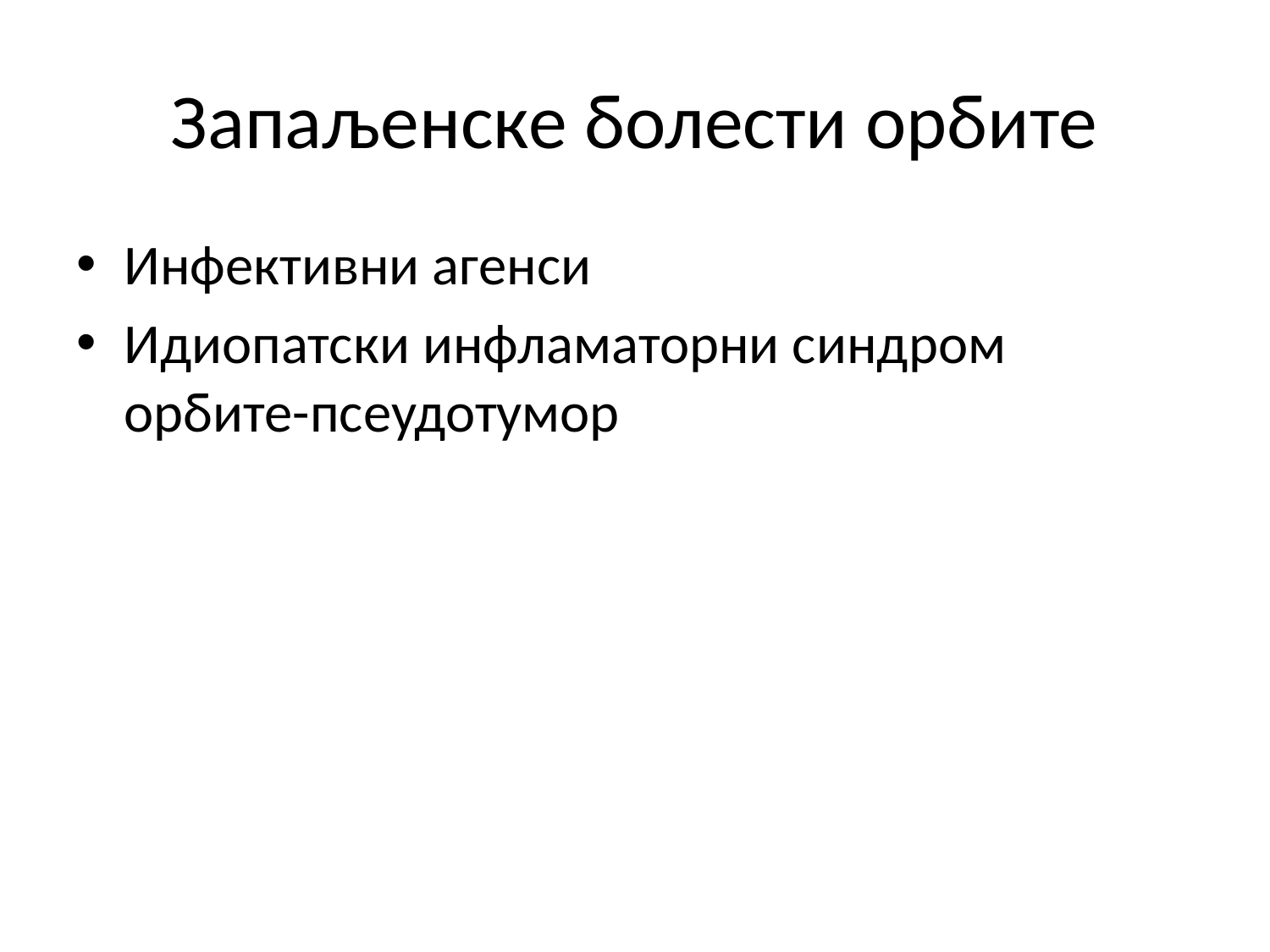

# Запаљенске болести орбите
Инфективни агенси
Идиопатски инфламаторни синдром орбите-псеудотумор